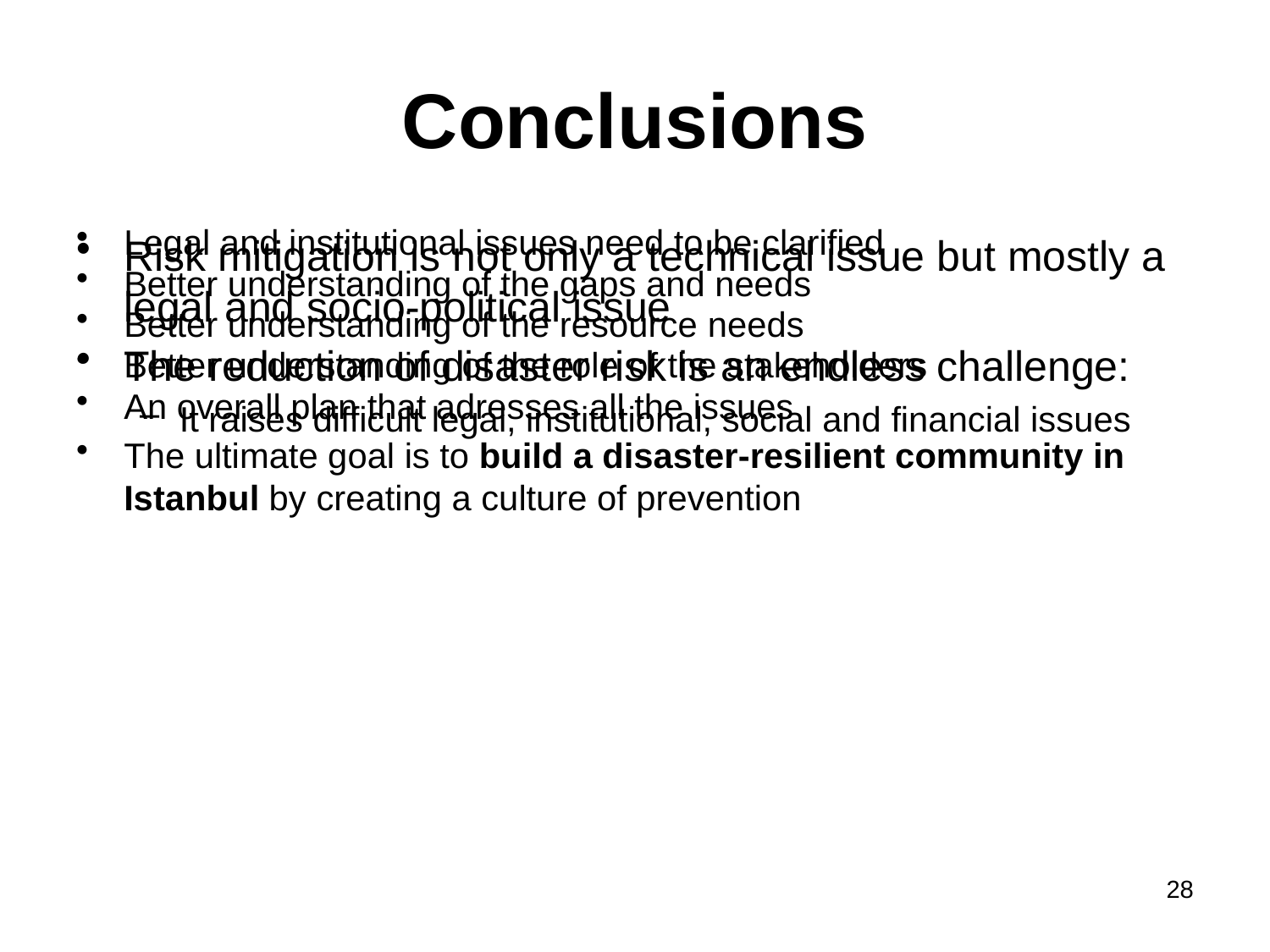

# Conclusions
Risk mitigation is not only a technical issue but mostly a legal and socio-political issue
The reduction of disaster risk is an endless challenge:
It raises difficult legal, institutional, social and financial issues
Legal and institutional issues need to be clarified
Better understanding of the gaps and needs
Better understanding of the resource needs
Better understanding of the role of the stakeholders
An overall plan that adresses all the issues
The ultimate goal is to build a disaster-resilient community in Istanbul by creating a culture of prevention
28